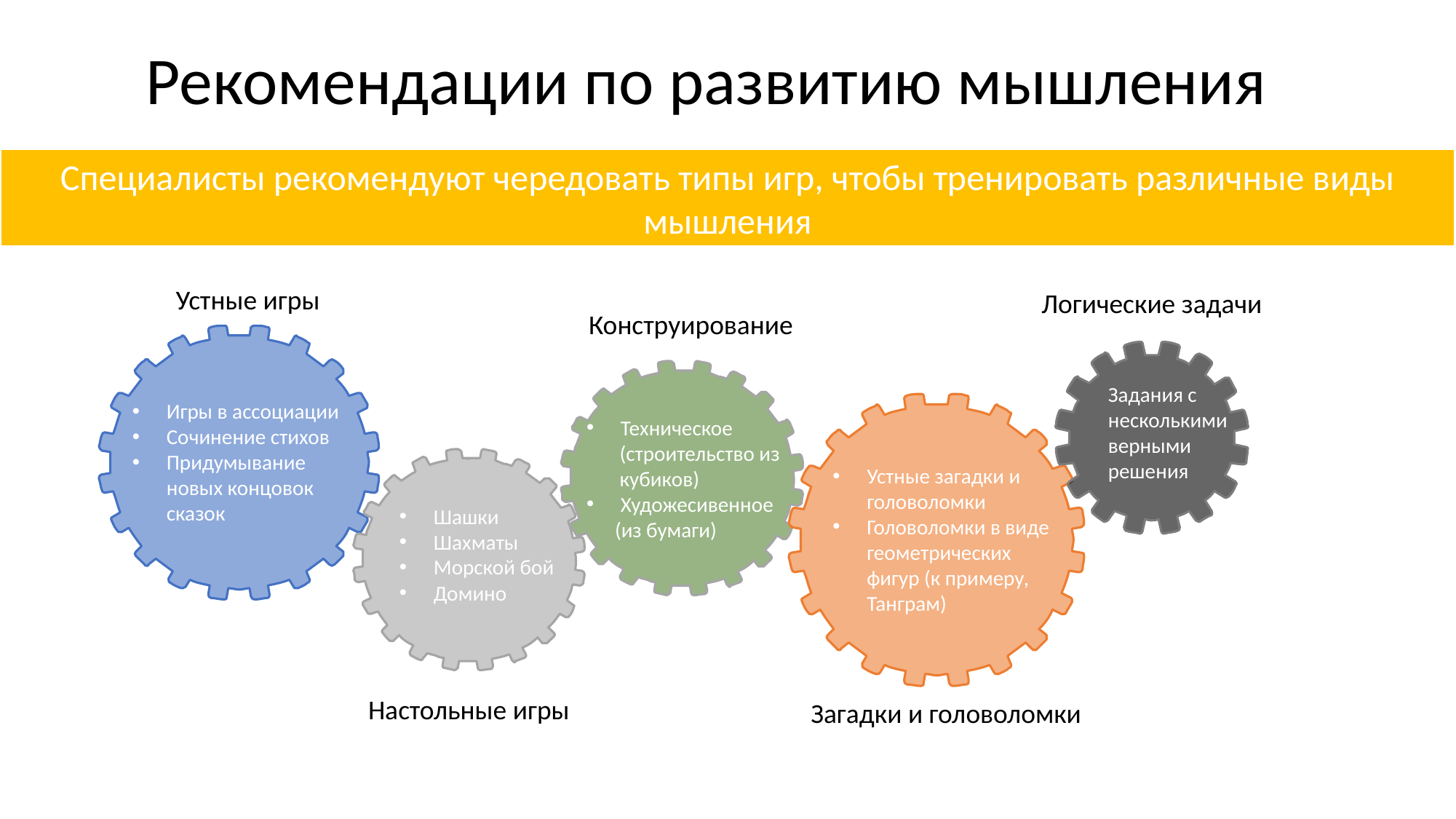

Рекомендации по развитию мышления
Специалисты рекомендуют чередовать типы игр, чтобы тренировать различные виды мышления
Логические задачи
Устные игры
Конструирование

Задания с несколькими верными решения
Игры в ассоциации
Сочинение стихов
Придумывание   новых концовок сказок

Техническое
       (строительство из
       кубиков)
Художесивенное
      (из бумаги)

Помогает развить
Мелкую моторику
Творческое вышление
Устные загадки и головоломки
Головоломки в виде геометрических фигур (к примеру, Танграм)
Шашки
Шахматы
Морской бой
Домино
Загадки и головоломки
Настольные игры